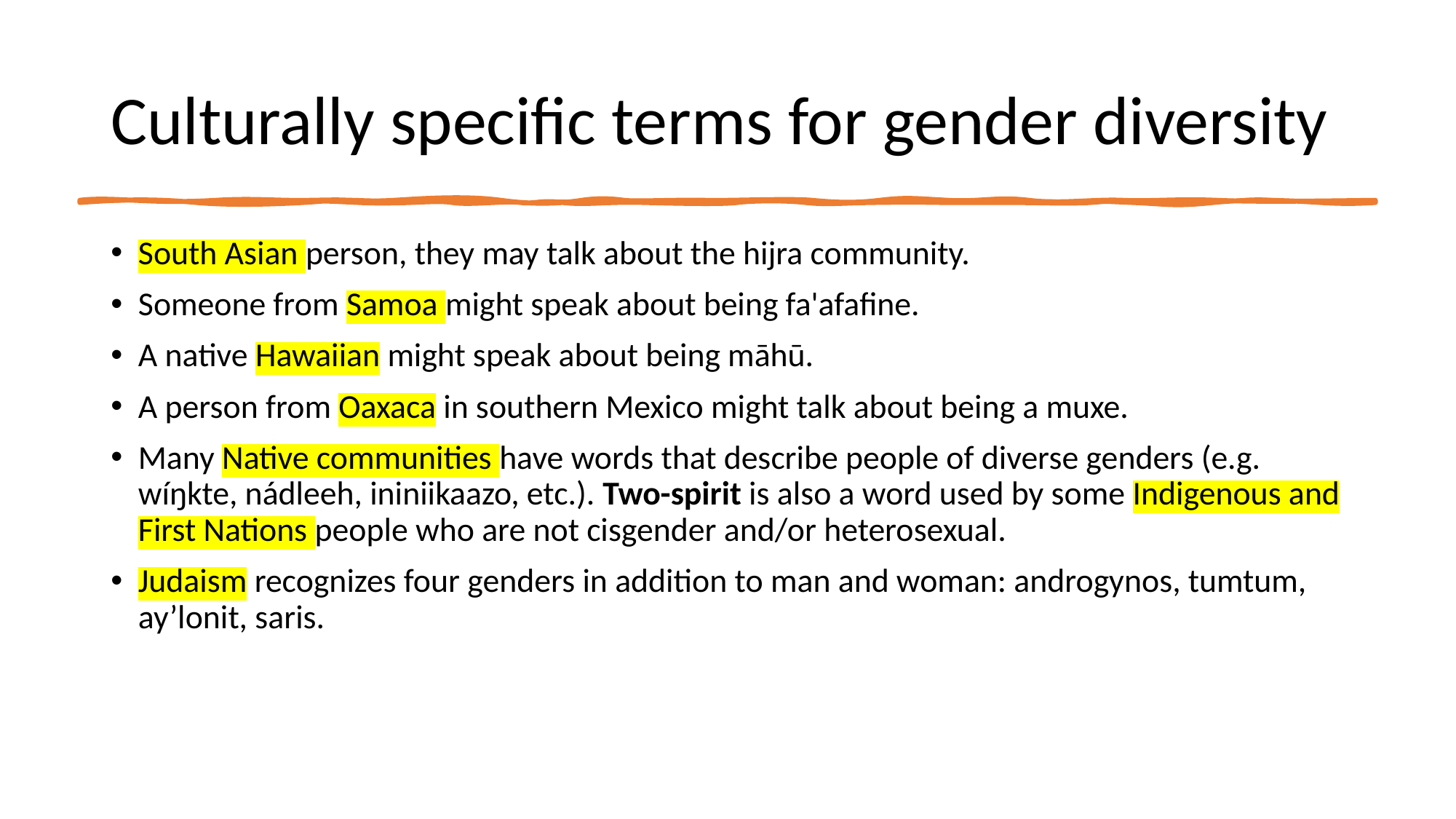

# Culturally specific terms for gender diversity

South Asian person, they may talk about the hijra community.
Someone from Samoa might speak about being fa'afafine.
A native Hawaiian might speak about being māhū.
A person from Oaxaca in southern Mexico might talk about being a muxe.
Many Native communities have words that describe people of diverse genders (e.g. wíŋkte, nádleeh, ininiikaazo, etc.). Two-spirit is also a word used by some Indigenous and First Nations people who are not cisgender and/or heterosexual.
Judaism recognizes four genders in addition to man and woman: androgynos, tumtum, ay’lonit, saris.